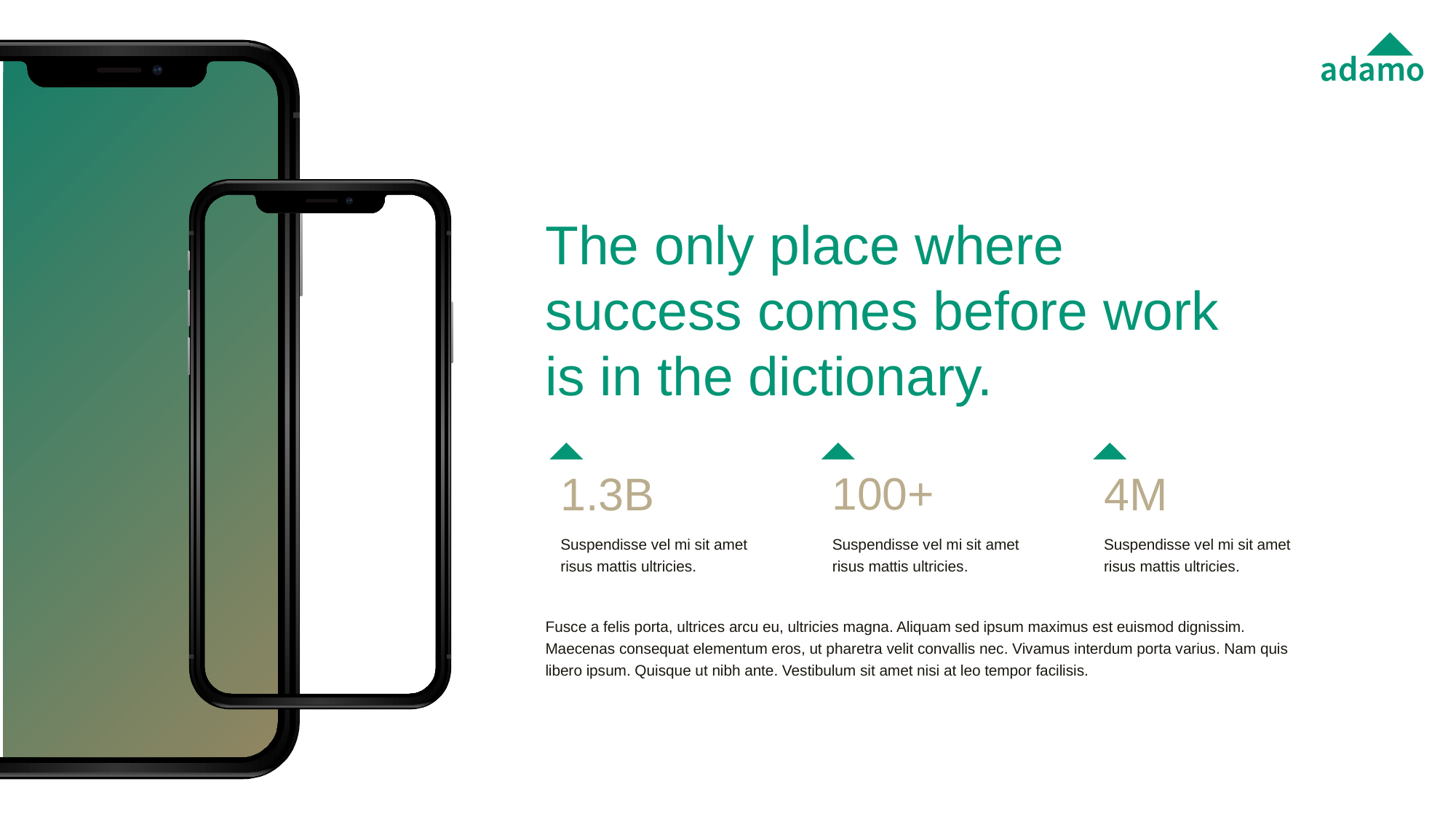

# The only place where success comes before work is in the dictionary.

1.3B
100+
4M
Suspendisse vel mi sit amet risus mattis ultricies.
Suspendisse vel mi sit amet risus mattis ultricies.
Suspendisse vel mi sit amet risus mattis ultricies.
Fusce a felis porta, ultrices arcu eu, ultricies magna. Aliquam sed ipsum maximus est euismod dignissim. Maecenas consequat elementum eros, ut pharetra velit convallis nec. Vivamus interdum porta varius. Nam quis libero ipsum. Quisque ut nibh ante. Vestibulum sit amet nisi at leo tempor facilisis.